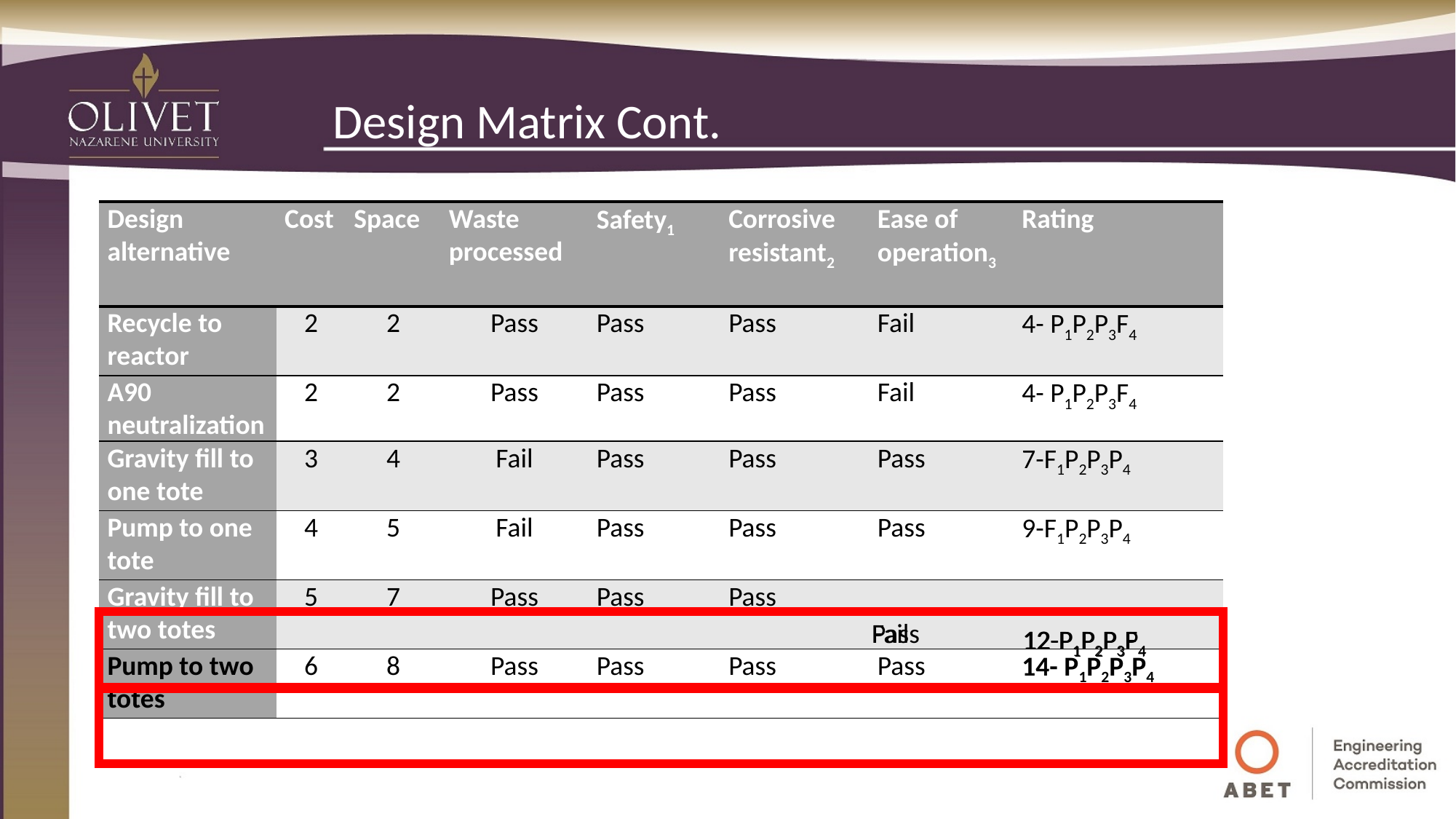

# Design Matrix Cont.
| Design alternative | Cost | Space | Waste processed | Safety1 | Corrosive resistant2 | Ease of operation3 | Rating |
| --- | --- | --- | --- | --- | --- | --- | --- |
| Recycle to reactor | 2 | 2 | Pass | Pass | Pass | Fail | 4- P1P2P3F4 |
| A90 neutralization | 2 | 2 | Pass | Pass | Pass | Fail | 4- P1P2P3F4 |
| Gravity fill to one tote | 3 | 4 | Fail | Pass | Pass | Pass | 7-F1P2P3P4 |
| Pump to one tote | 4 | 5 | Fail | Pass | Pass | Pass | 9-F1P2P3P4 |
| Gravity fill to two totes | 5 | 7 | Pass | Pass | Pass |  |  |
| Pump to two totes | 6 | 8 | Pass | Pass | Pass | Pass | 14- P1P2P3P4 |
12-P1P2P3P4
12-P1P2P3F4
Pass
Fail